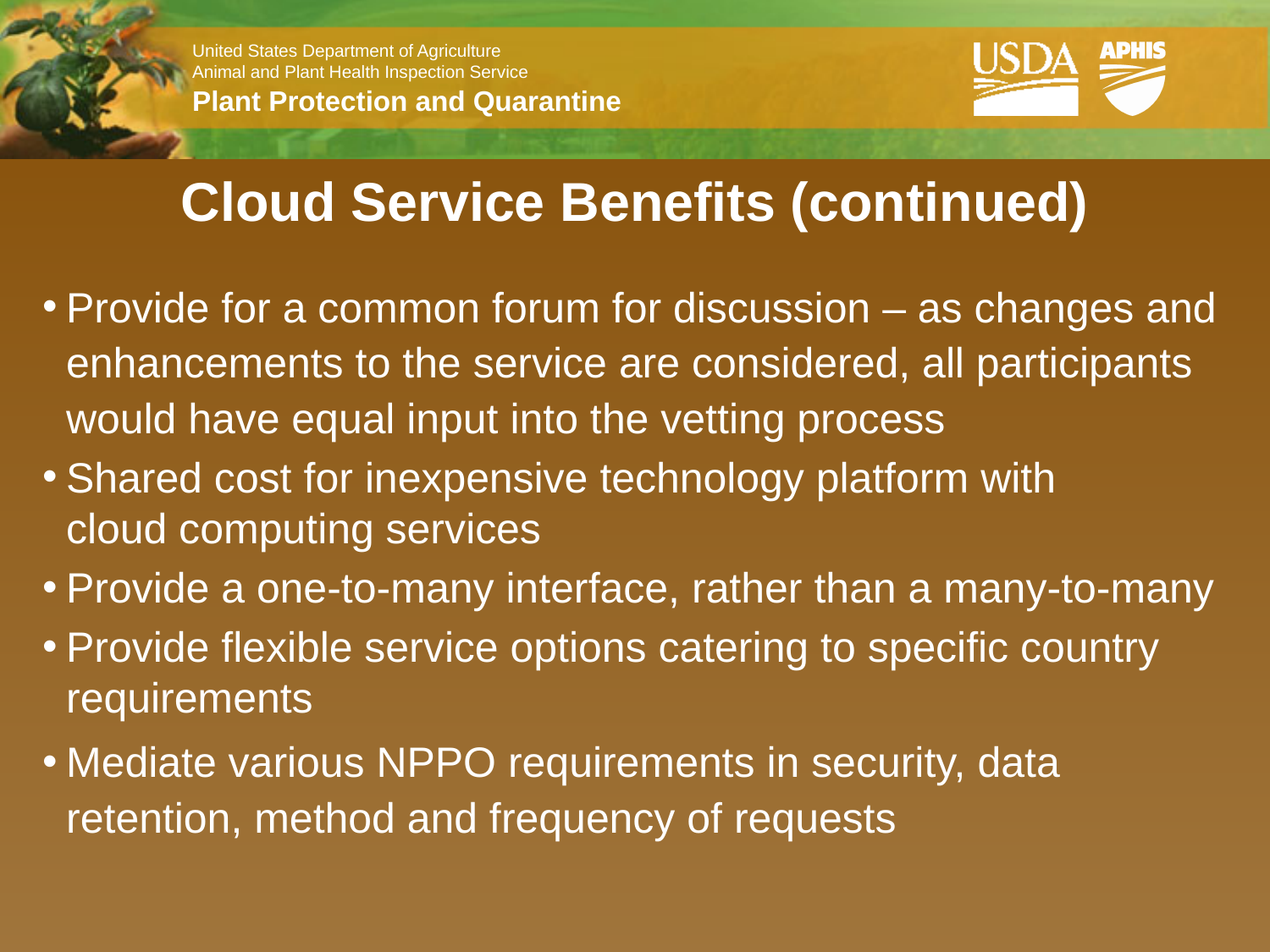

Cloud Service Benefits (continued)

#
Provide for a common forum for discussion – as changes and enhancements to the service are considered, all participants would have equal input into the vetting process
Shared cost for inexpensive technology platform with
cloud computing services
Provide a one-to-many interface, rather than a many-to-many
Provide flexible service options catering to specific country requirements
Mediate various NPPO requirements in security, data retention, method and frequency of requests